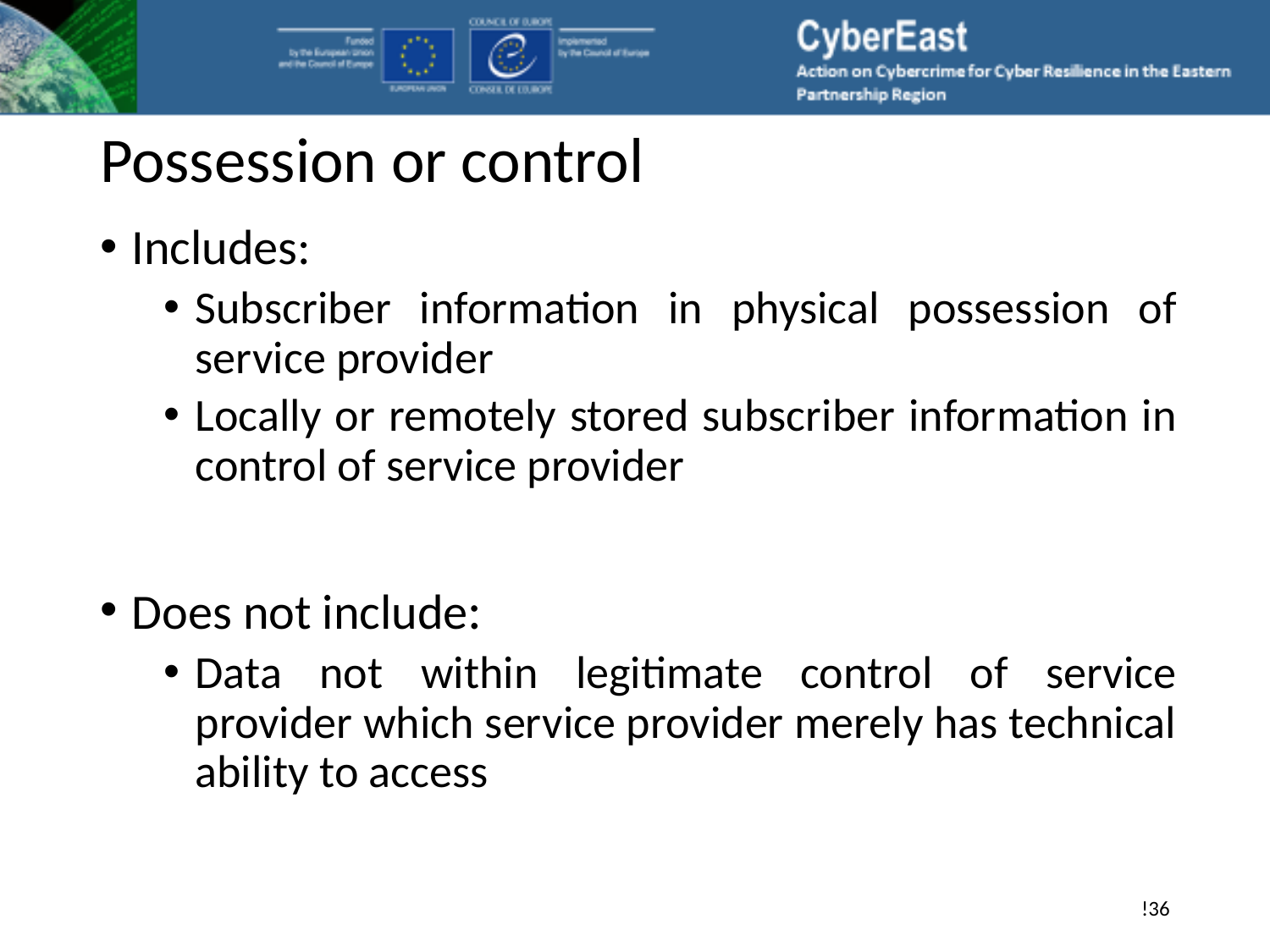

# Possession or control
Includes:
Subscriber information in physical possession of service provider
Locally or remotely stored subscriber information in control of service provider

Does not include:
Data not within legitimate control of service provider which service provider merely has technical ability to access

!36